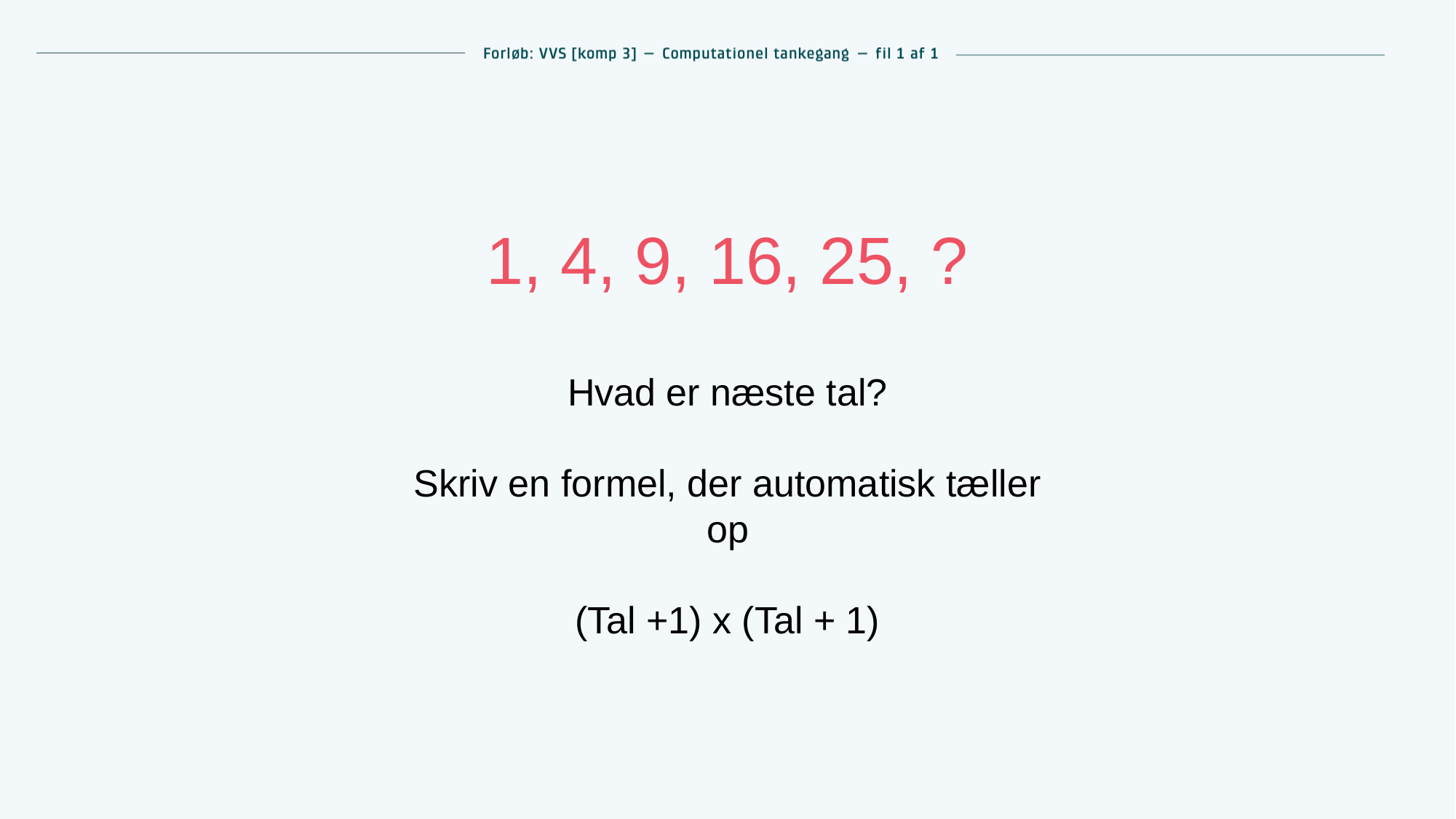

1, 4, 9, 16, 25, ?
Hvad er næste tal?

Skriv en formel, der automatisk tæller op

(Tal +1) x (Tal + 1)